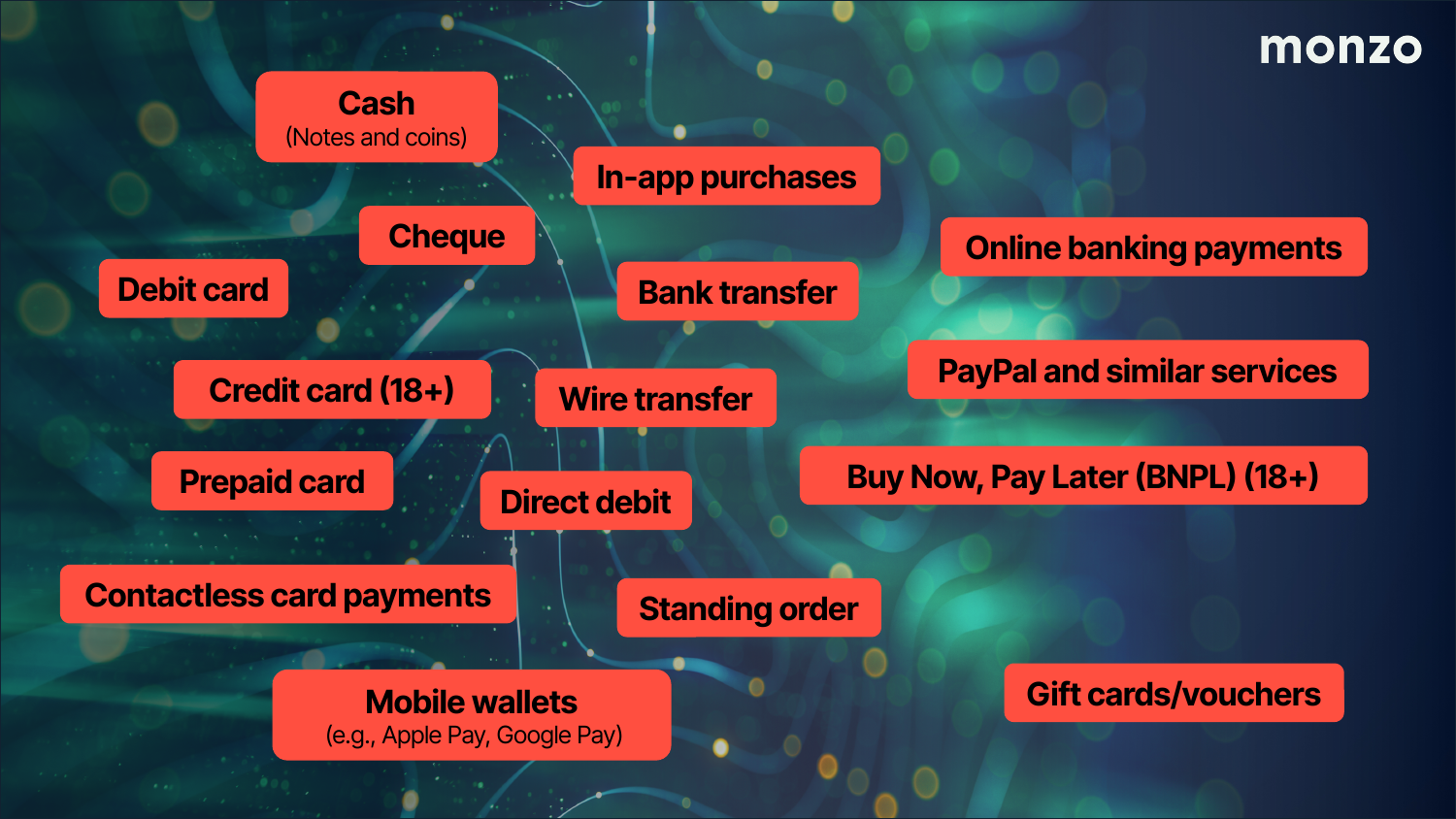

Cash
(Notes and coins)
In-app purchases
Cheque
Online banking payments
Debit card
Bank transfer
PayPal and similar services
Credit card (18+)
Wire transfer
Buy Now, Pay Later (BNPL) (18+)
Prepaid card
Direct debit
Contactless card payments
Standing order
Gift cards/vouchers
Mobile wallets
 (e.g., Apple Pay, Google Pay)